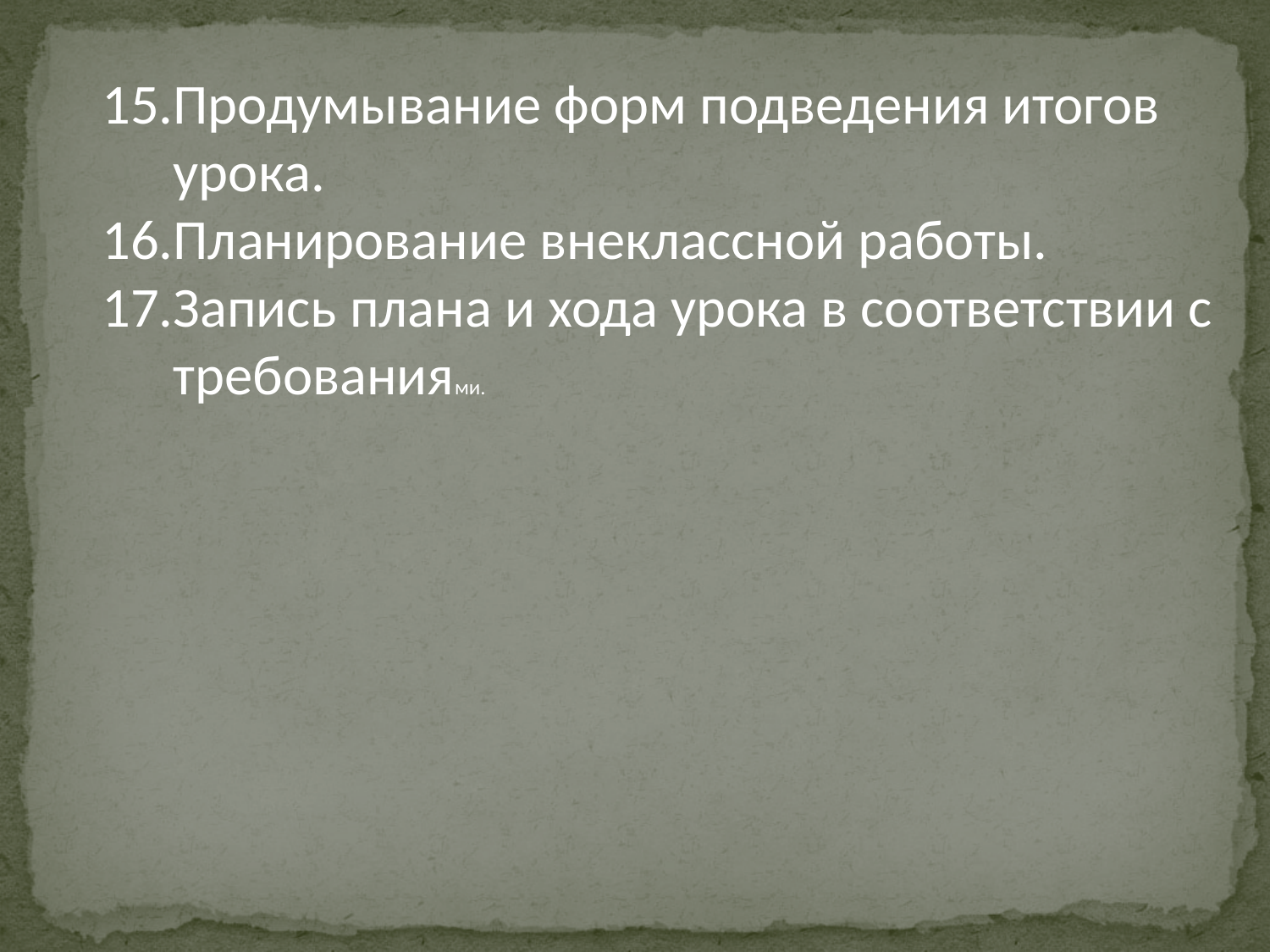

15.Продумывание форм подведения итогов урока.
16.Планирование внеклассной работы.
17.Запись плана и хода урока в соответствии с требованиями.